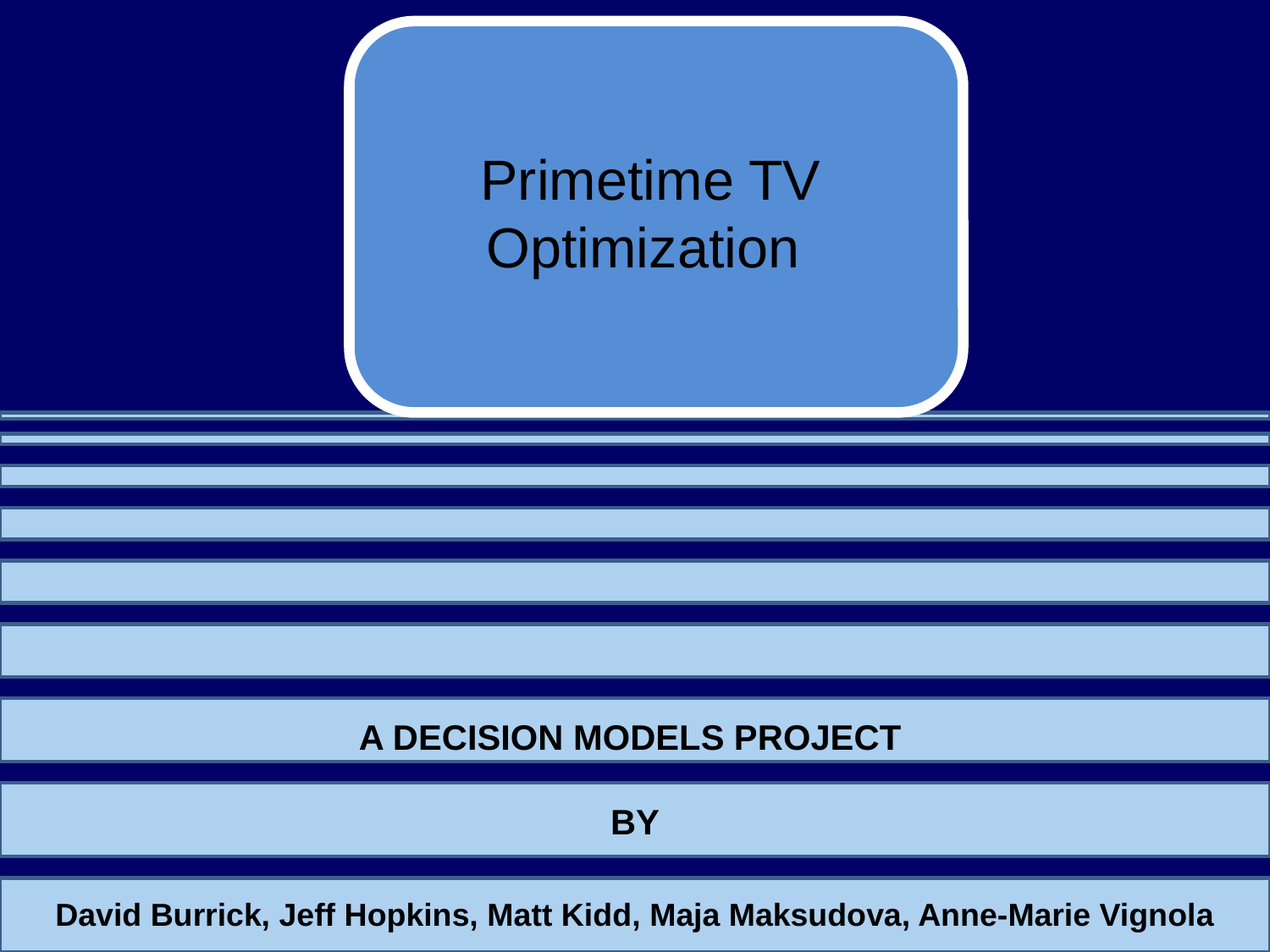

Primetime TV Optimization

A DECISION MODELS PROJECT

BY

David Burrick, Jeff Hopkins, Matt Kidd, Maja Maksudova, Anne-Marie Vignola